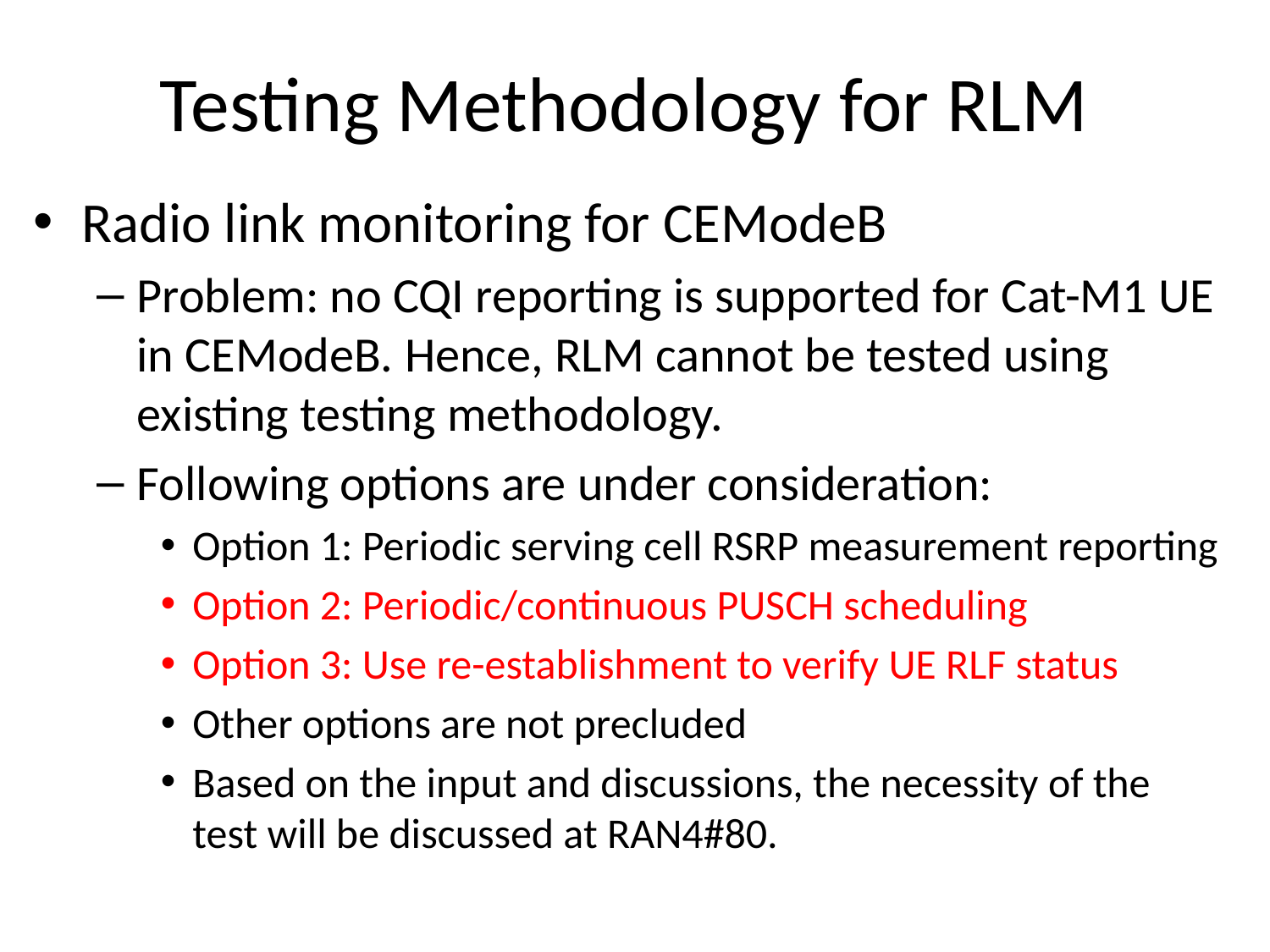

# Testing Methodology for RLM
Radio link monitoring for CEModeB
Problem: no CQI reporting is supported for Cat-M1 UE in CEModeB. Hence, RLM cannot be tested using existing testing methodology.
Following options are under consideration:
Option 1: Periodic serving cell RSRP measurement reporting
Option 2: Periodic/continuous PUSCH scheduling
Option 3: Use re-establishment to verify UE RLF status
Other options are not precluded
Based on the input and discussions, the necessity of the test will be discussed at RAN4#80.